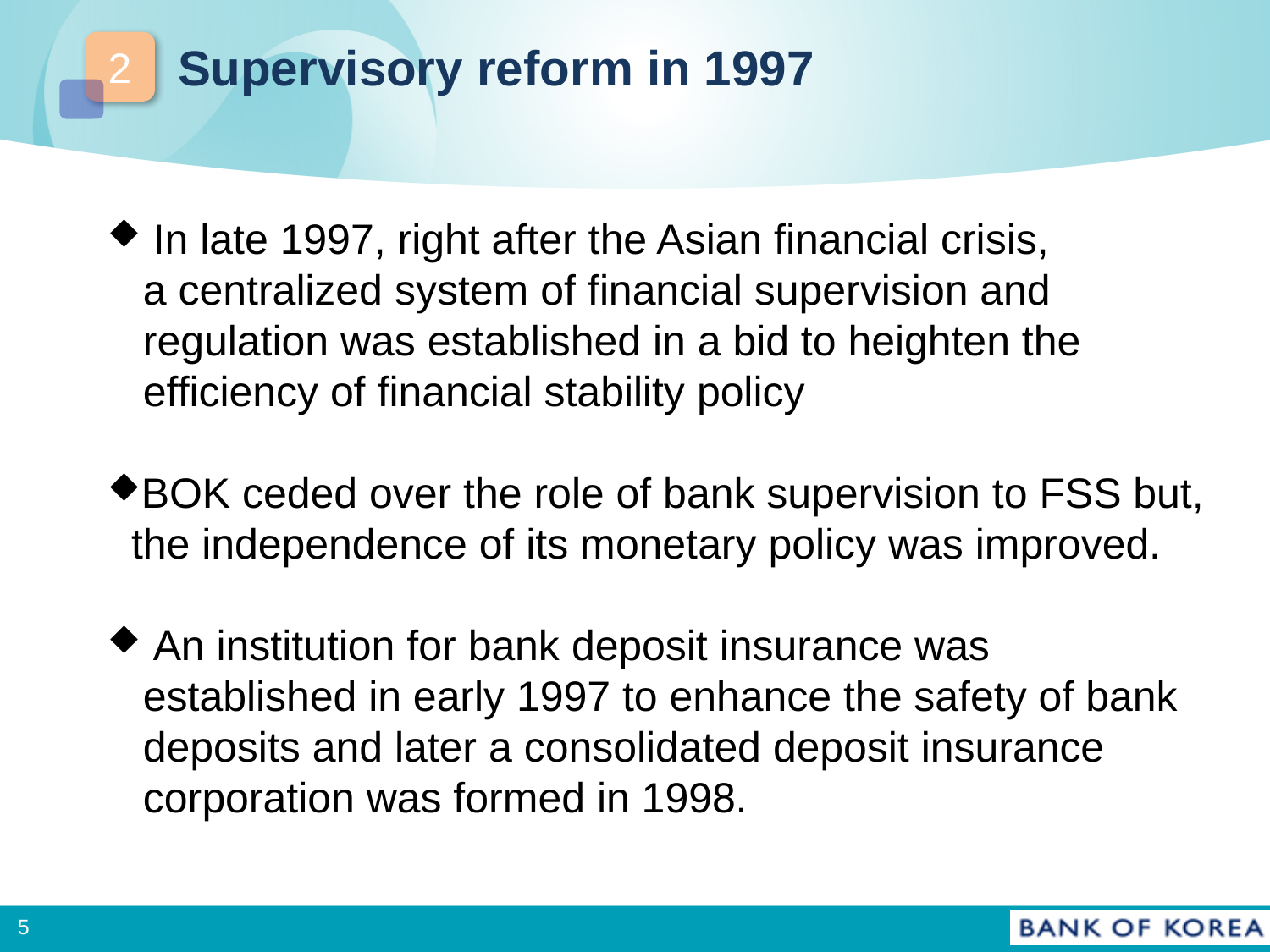

Supervisory reform in 1997
2

 In late 1997, right after the Asian financial crisis,
   a centralized system of financial supervision and
   regulation was established in a bid to heighten the
   efficiency of financial stability policy

BOK ceded over the role of bank supervision to FSS but,
  the independence of its monetary policy was improved.

 An institution for bank deposit insurance was
   established in early 1997 to enhance the safety of bank
   deposits and later a consolidated deposit insurance
   corporation was formed in 1998.

5